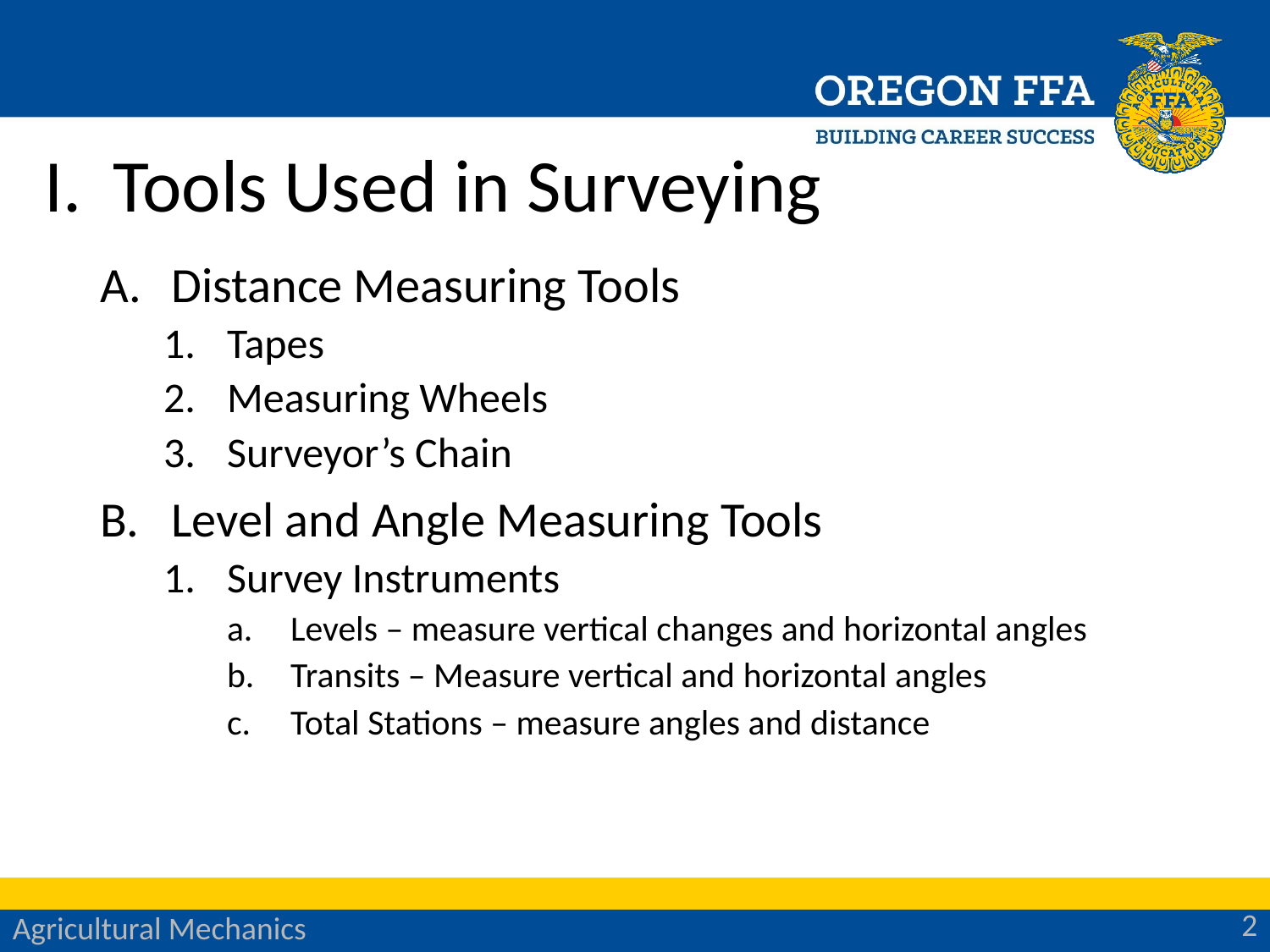

# Tools Used in Surveying
Distance Measuring Tools
Tapes
Measuring Wheels
Surveyor’s Chain
Level and Angle Measuring Tools
Survey Instruments
Levels – measure vertical changes and horizontal angles
Transits – Measure vertical and horizontal angles
Total Stations – measure angles and distance
2
Agricultural Mechanics